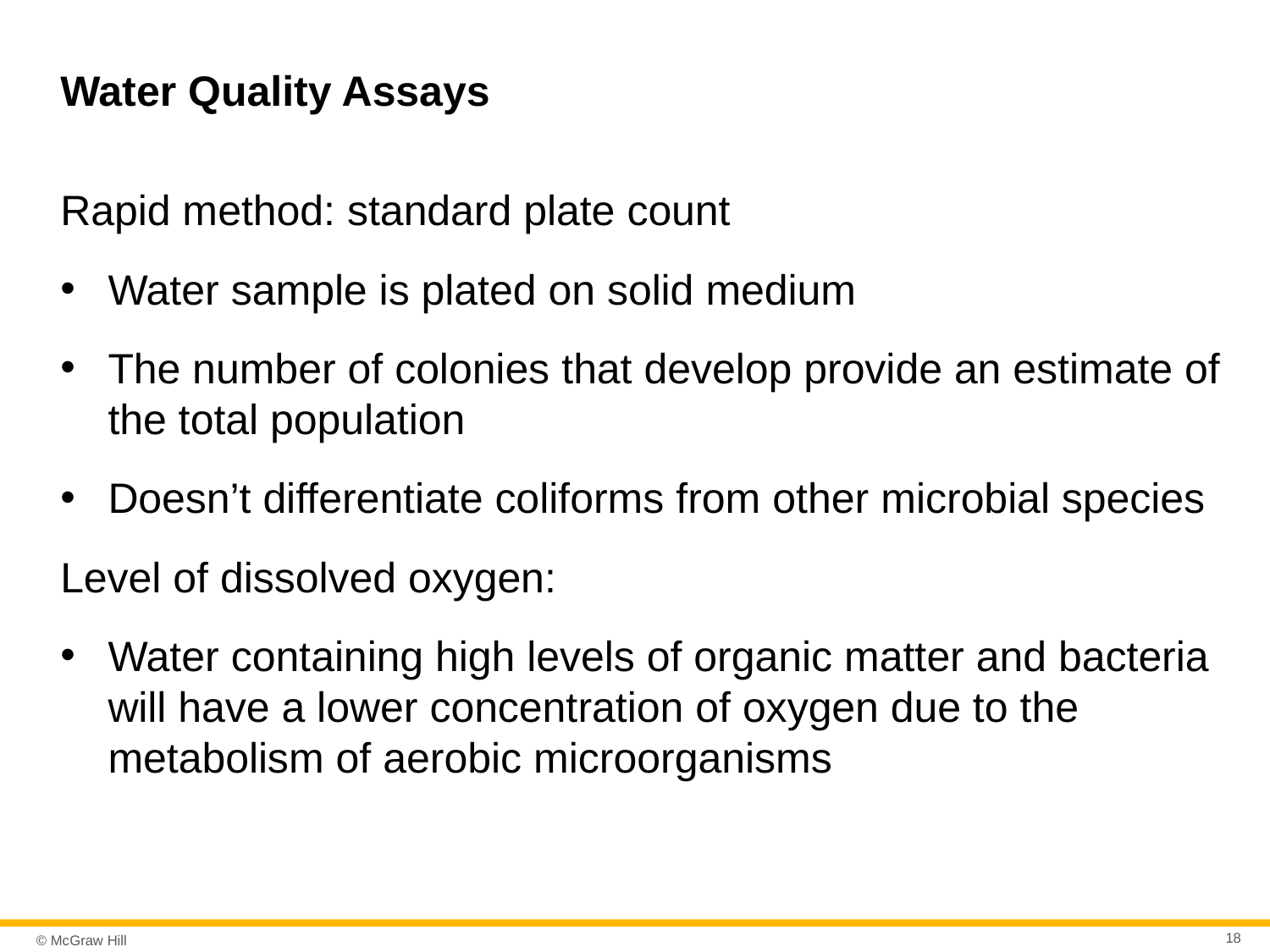

# Water Quality Assays
Rapid method: standard plate count
Water sample is plated on solid medium
The number of colonies that develop provide an estimate of the total population
Doesn’t differentiate coliforms from other microbial species
Level of dissolved oxygen:
Water containing high levels of organic matter and bacteria will have a lower concentration of oxygen due to the metabolism of aerobic microorganisms